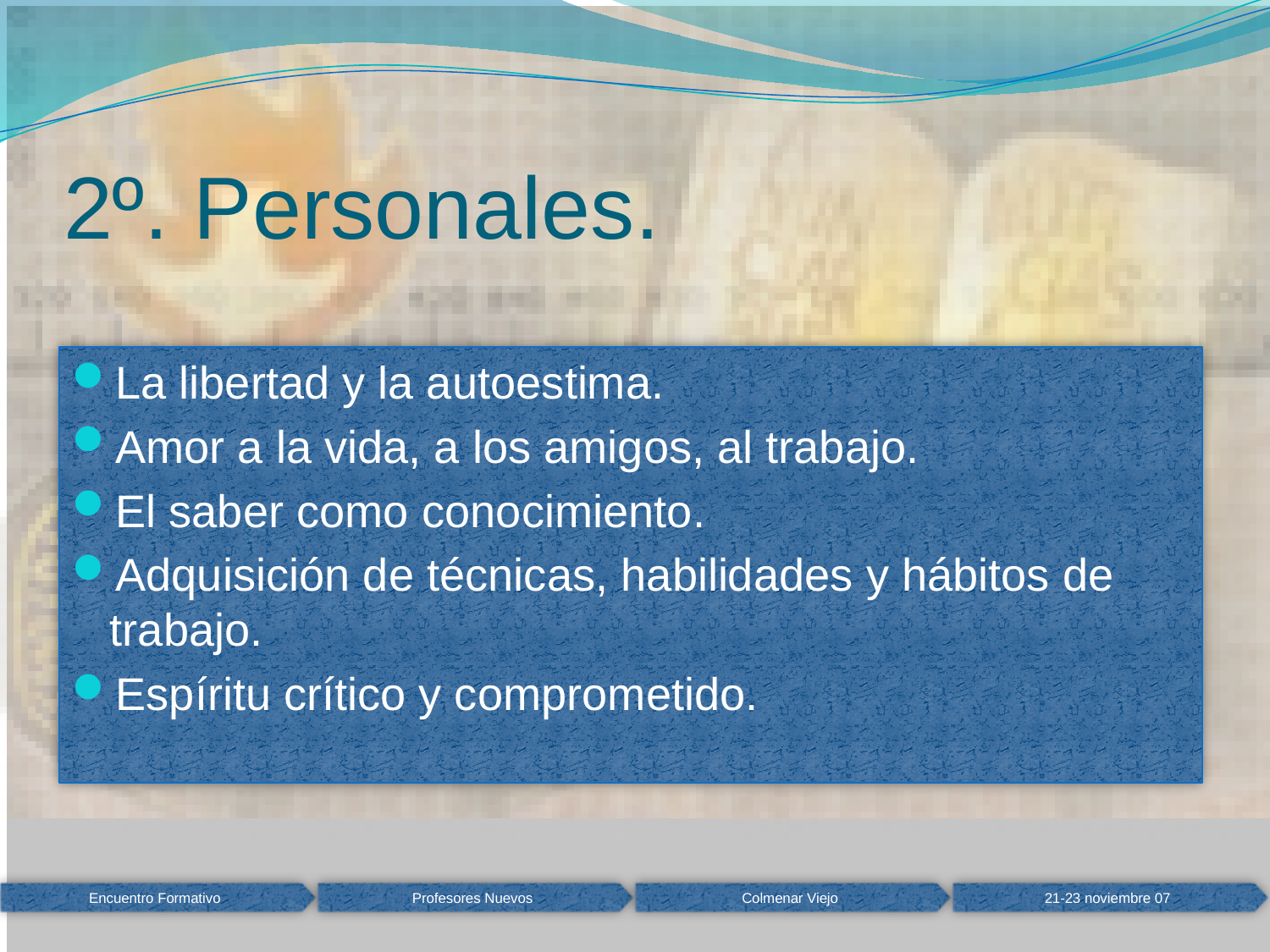

# 2º. Personales.
La libertad y la autoestima.
Amor a la vida, a los amigos, al trabajo.
El saber como conocimiento.
Adquisición de técnicas, habilidades y hábitos de trabajo.
Espíritu crítico y comprometido.
21-23 noviembre 07
Encuentro Formativo
Profesores Nuevos
Colmenar Viejo